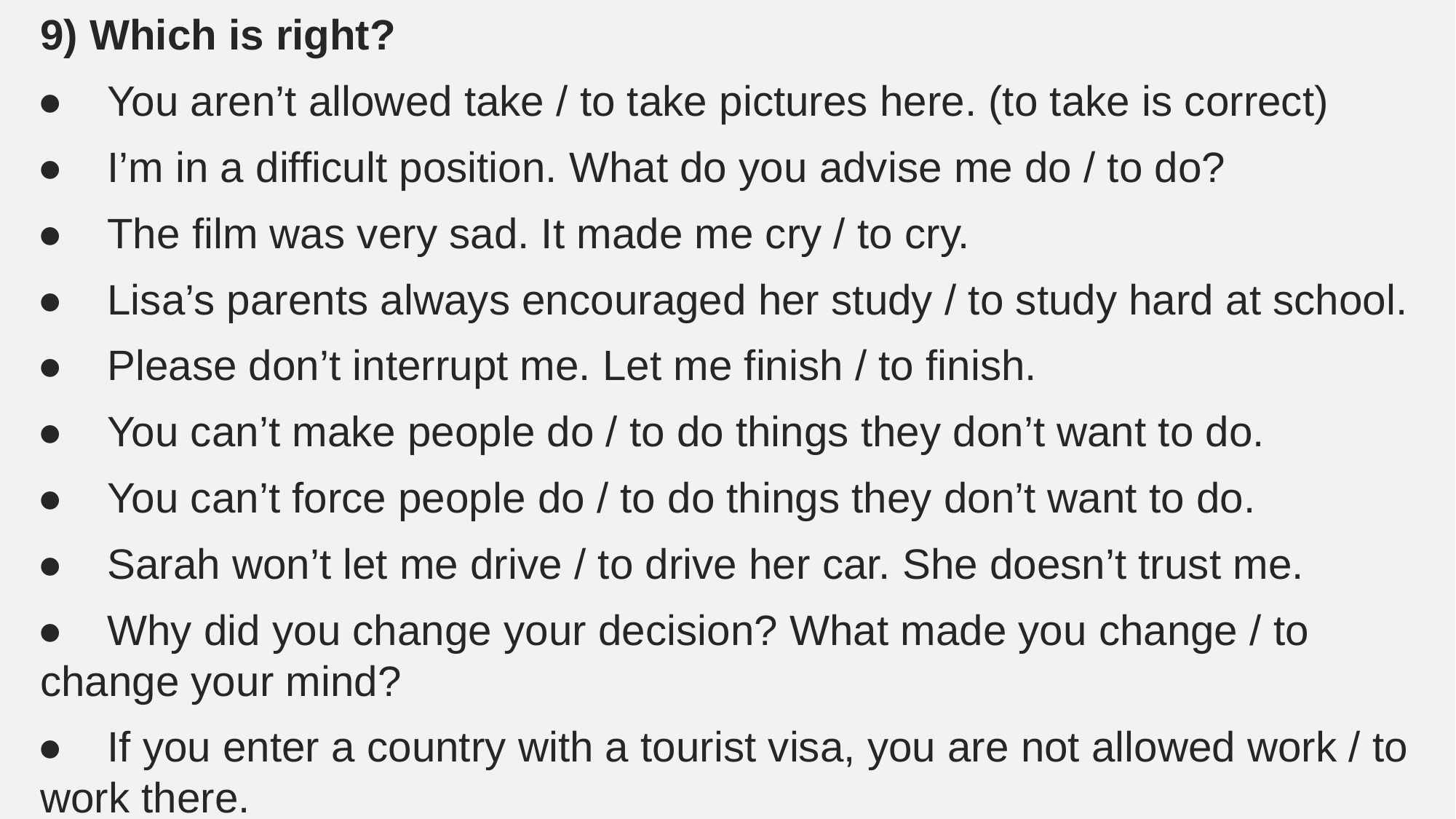

#
9) Which is right?
⦁    You aren’t allowed take / to take pictures here. (to take is correct)
⦁    I’m in a difficult position. What do you advise me do / to do?
⦁    The film was very sad. It made me cry / to cry.
⦁    Lisa’s parents always encouraged her study / to study hard at school.
⦁    Please don’t interrupt me. Let me finish / to finish.
⦁    You can’t make people do / to do things they don’t want to do.
⦁    You can’t force people do / to do things they don’t want to do.
⦁    Sarah won’t let me drive / to drive her car. She doesn’t trust me.
⦁    Why did you change your decision? What made you change / to change your mind?
⦁    If you enter a country with a tourist visa, you are not allowed work / to work there.